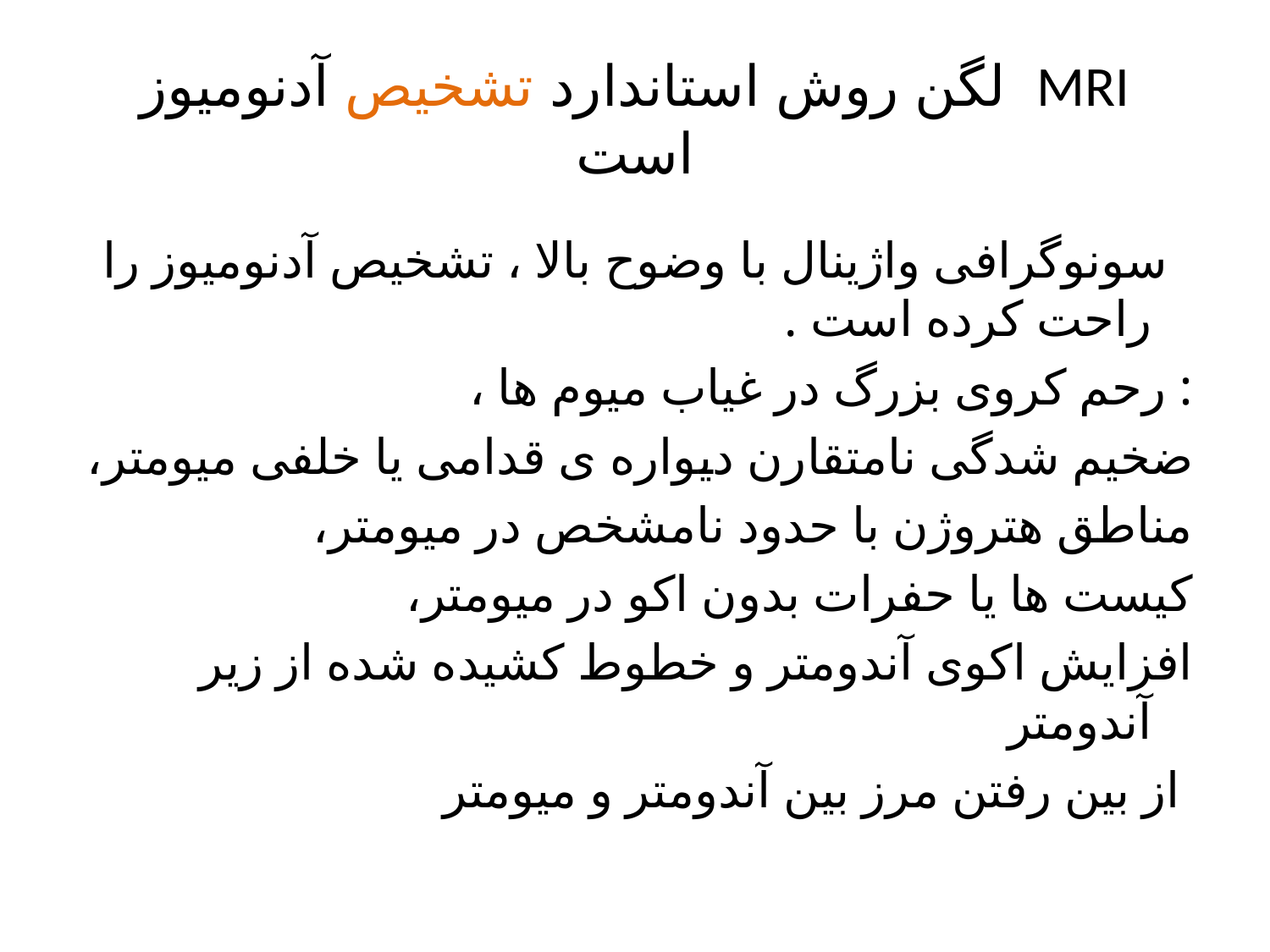

# MRI  لگن روش استاندارد تشخیص آدنومیوز است
  سونوگرافی واژینال با وضوح بالا ، تشخیص آدنومیوز را راحت کرده است .
: رحم کروی بزرگ در غیاب میوم ها ،
ضخیم شدگی نامتقارن دیواره ی قدامی یا خلفی میومتر،
مناطق هتروژن با حدود نامشخص در میومتر،
کیست ها یا حفرات بدون اکو در میومتر،
افزایش اکوی آندومتر و خطوط کشیده شده از زیر آندومتر
 از بین رفتن مرز بین آندومتر و میومتر